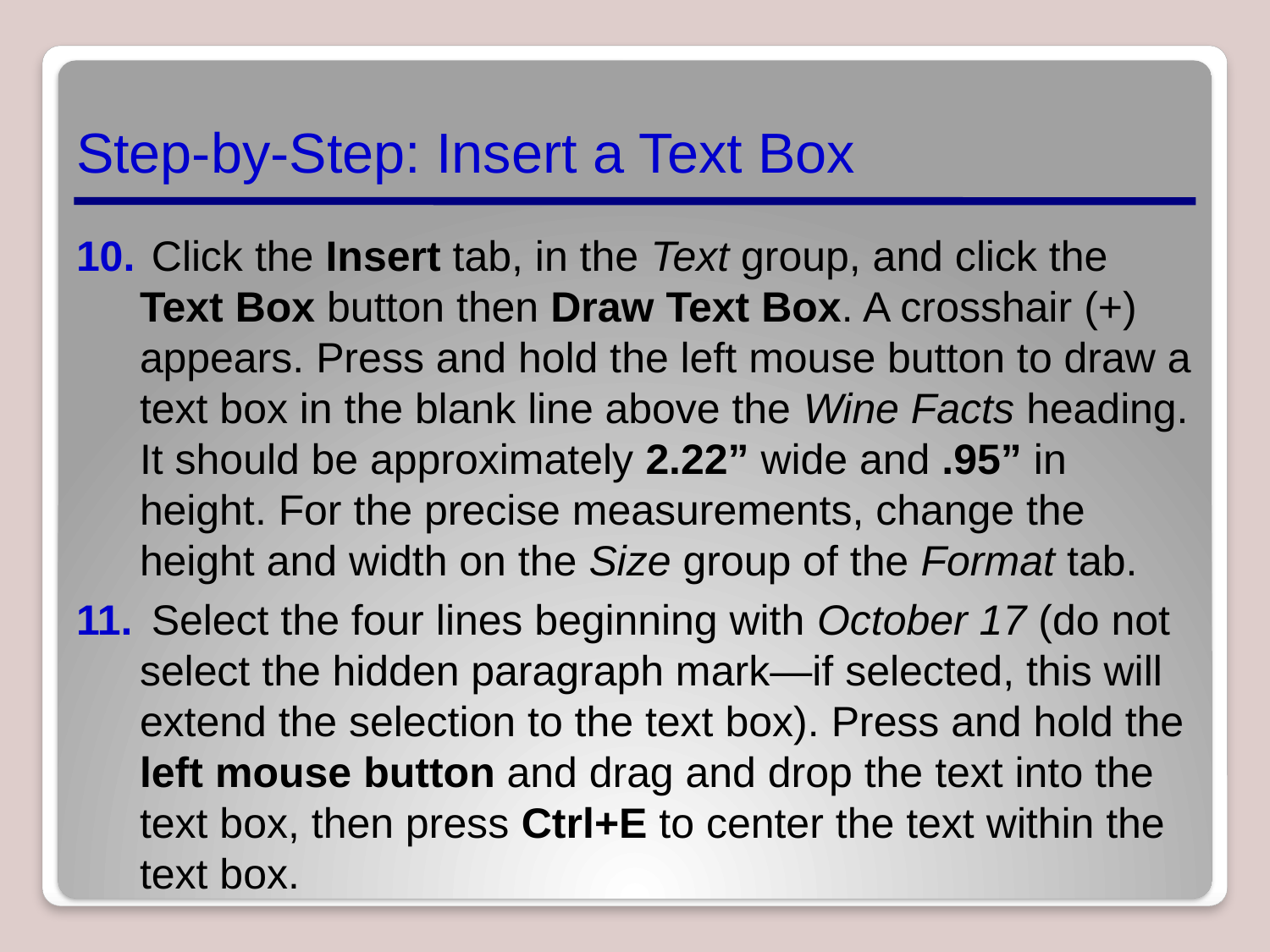

# Step-by-Step: Insert a Text Box
 Click the Insert tab, in the Text group, and click the Text Box button then Draw Text Box. A crosshair (+) appears. Press and hold the left mouse button to draw a text box in the blank line above the Wine Facts heading. It should be approximately 2.22” wide and .95” in height. For the precise measurements, change the height and width on the Size group of the Format tab.
 Select the four lines beginning with October 17 (do not select the hidden paragraph mark—if selected, this will extend the selection to the text box). Press and hold the left mouse button and drag and drop the text into the text box, then press Ctrl+E to center the text within the text box.